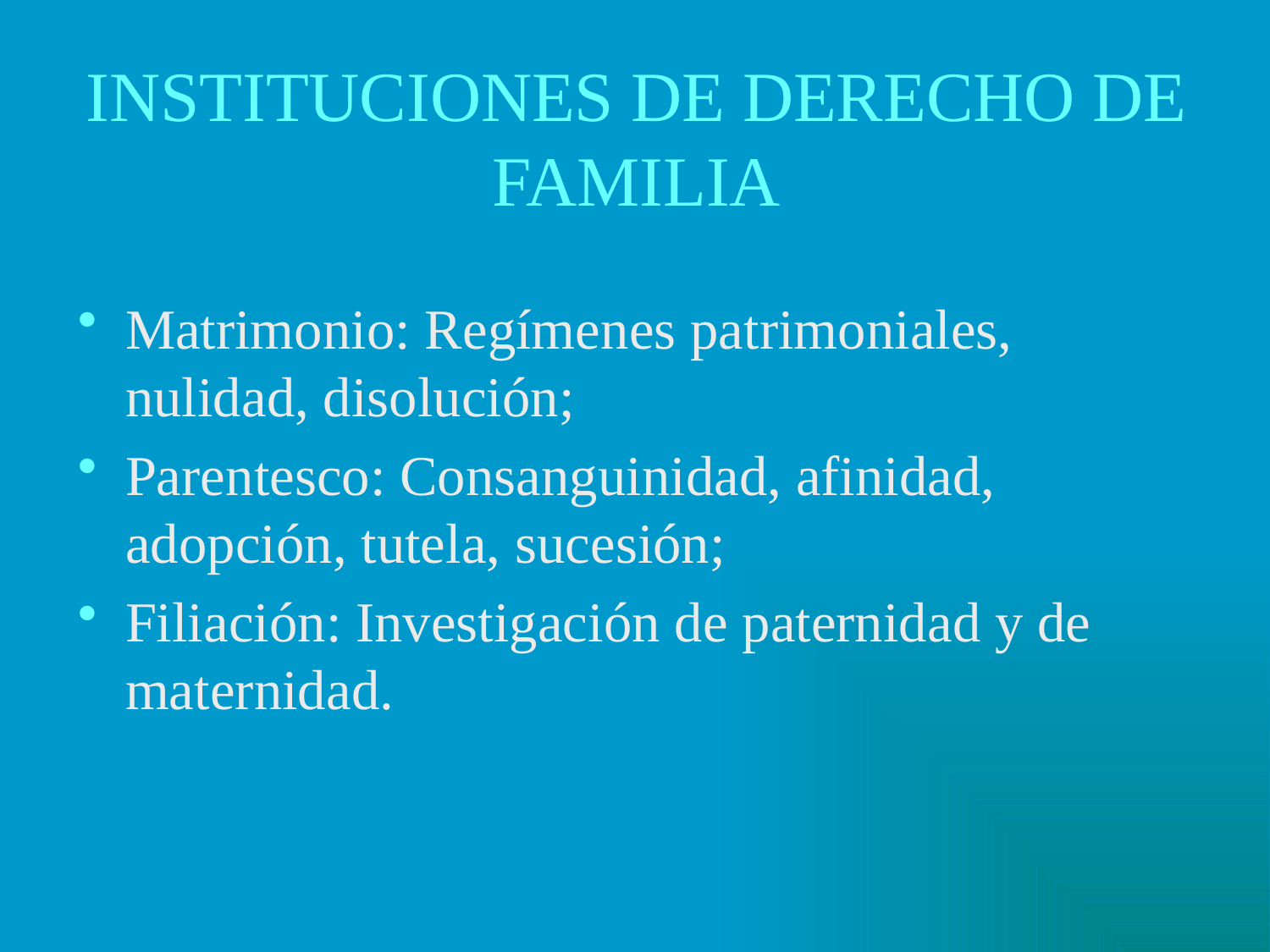

# INSTITUCIONES DE DERECHO DE FAMILIA
Matrimonio: Regímenes patrimoniales, nulidad, disolución;
Parentesco: Consanguinidad, afinidad, adopción, tutela, sucesión;
Filiación: Investigación de paternidad y de maternidad.